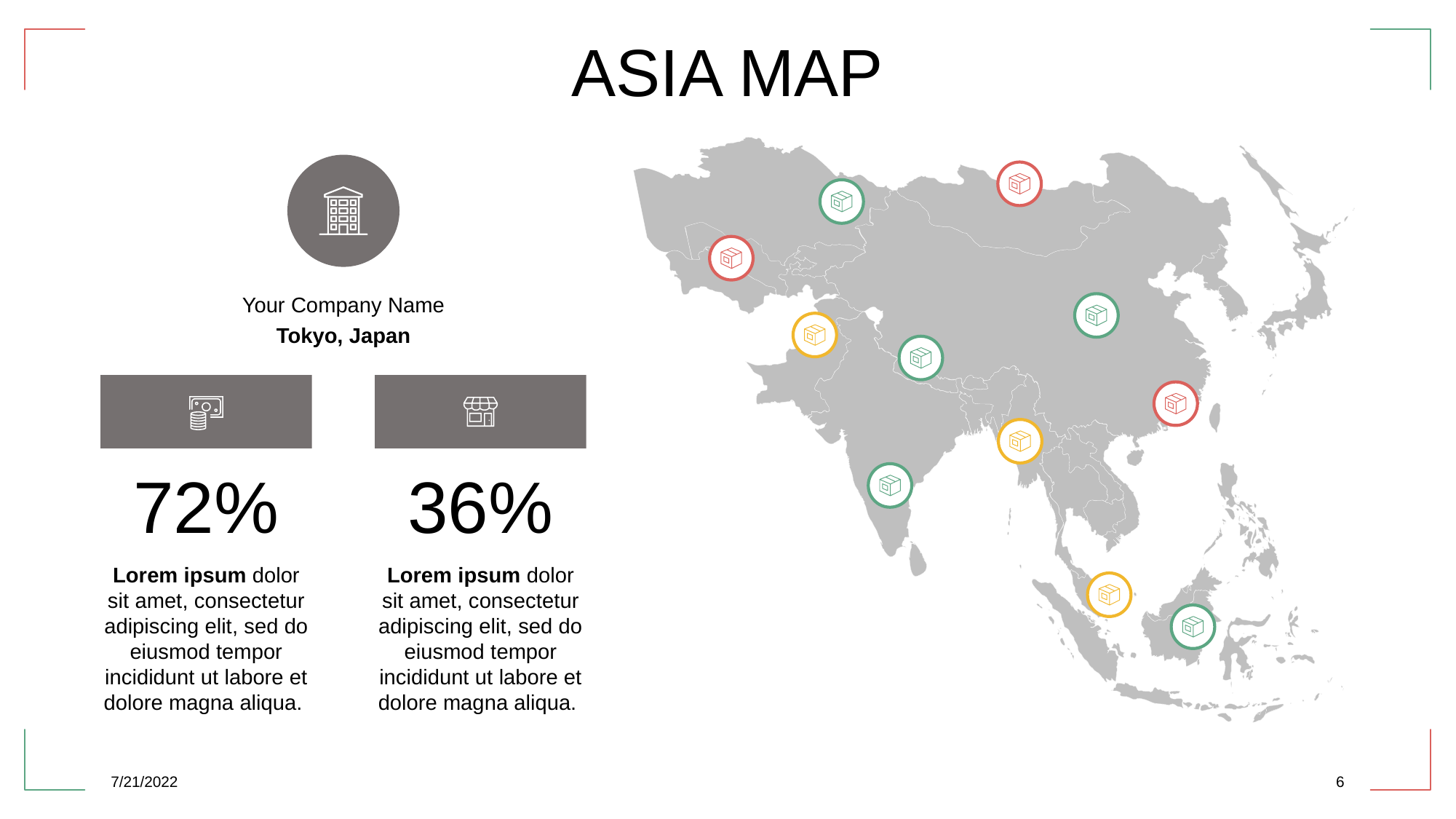

ASIA MAP

Your Company Name
Tokyo, Japan

72%
36%
Lorem ipsum dolor sit amet, consectetur adipiscing elit, sed do eiusmod tempor incididunt ut labore et dolore magna aliqua.
Lorem ipsum dolor sit amet, consectetur adipiscing elit, sed do eiusmod tempor incididunt ut labore et dolore magna aliqua.

7/21/2022
6